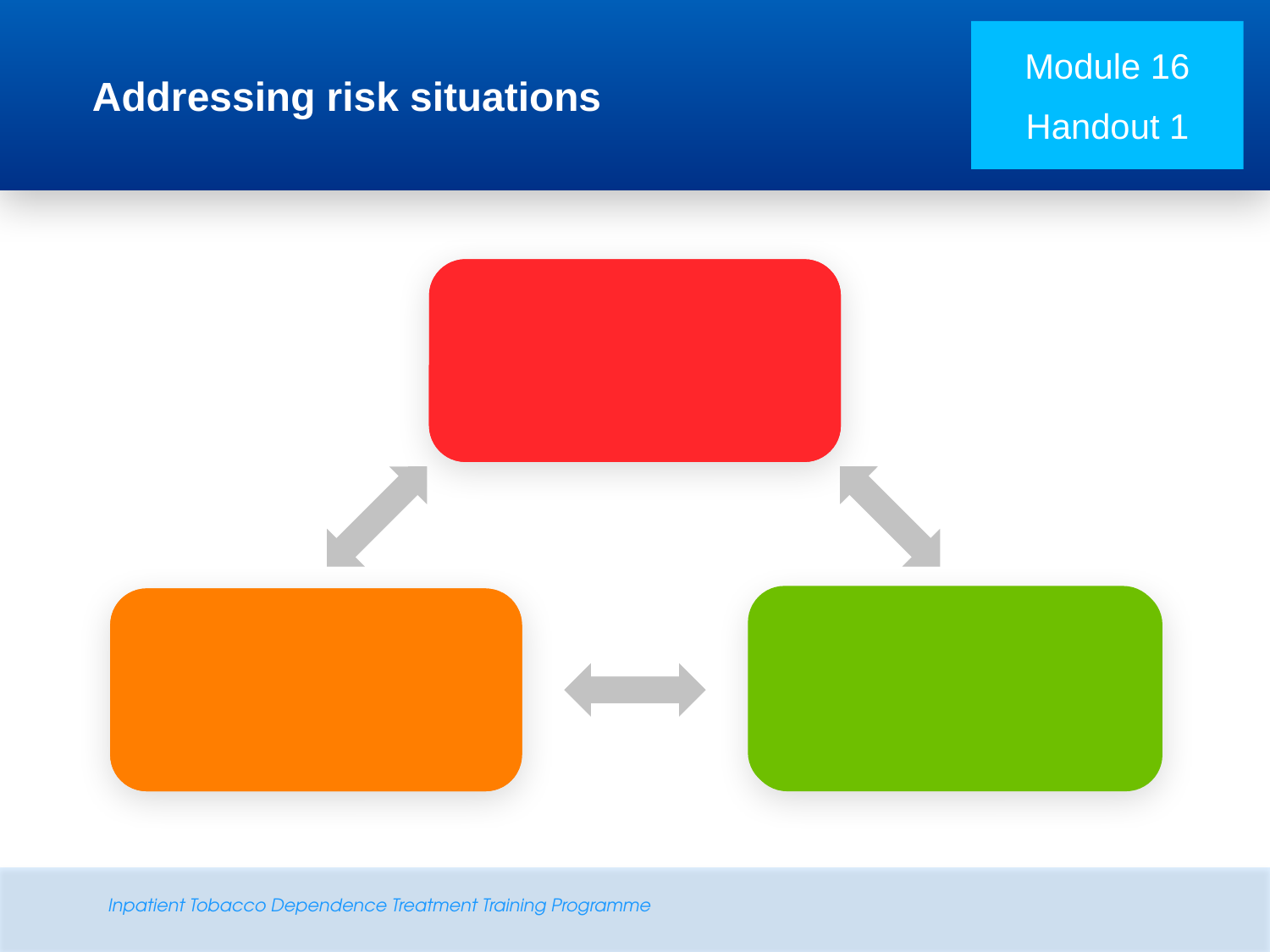

# Addressing risk situations
Module 16
Handout 1
Identify risk
situations

Problem solve,
consider a menu
of options

Elicit patient views,
boost motivation and support self efficacy

Inpatient Tobacco Dependence Treatment Training Programme